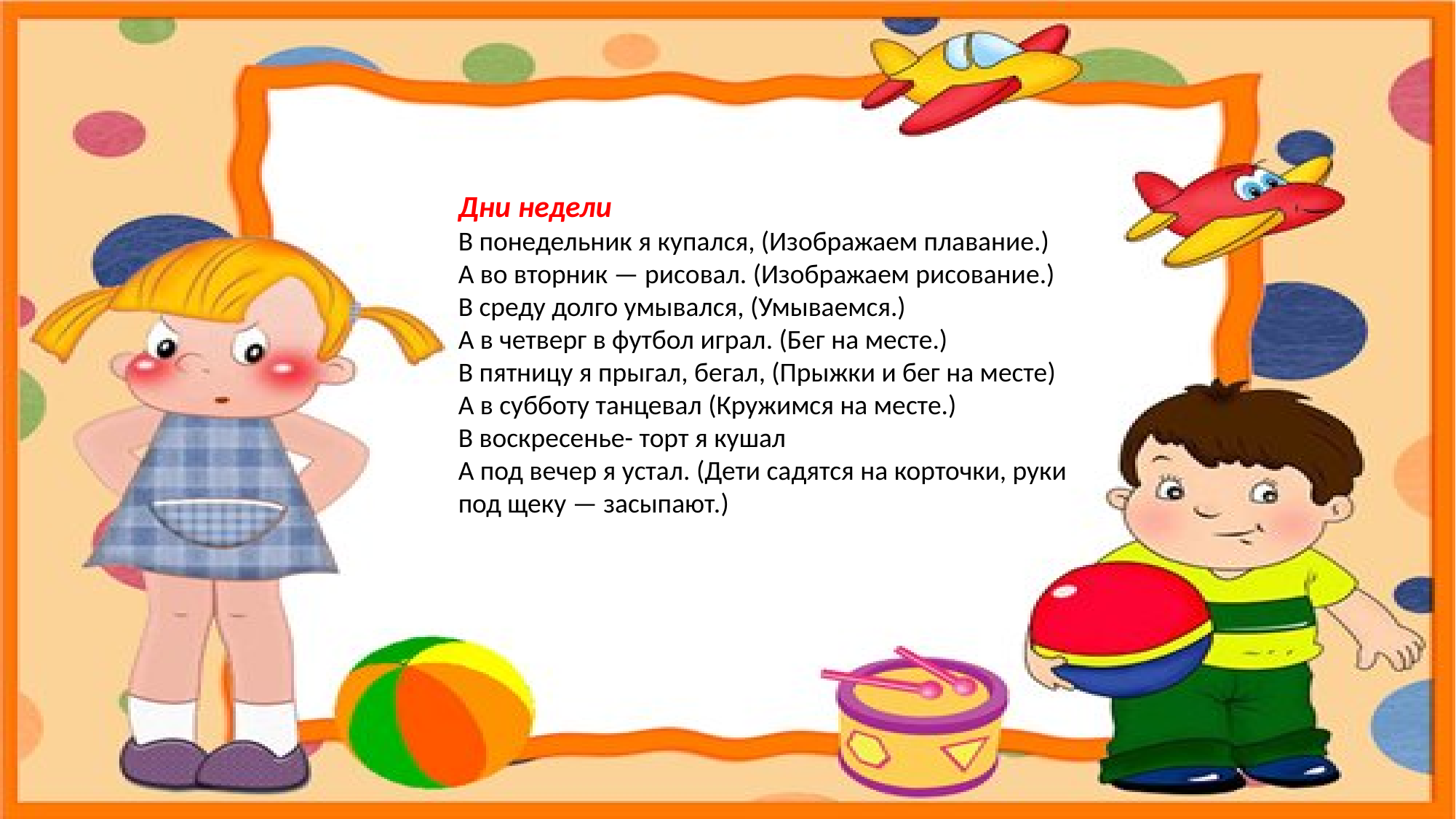

Дни недели
В понедельник я купался, (Изображаем плавание.) 
А во вторник — рисовал. (Изображаем рисование.) 
В среду долго умывался, (Умываемся.) 
А в четверг в футбол играл. (Бег на месте.) 
В пятницу я прыгал, бегал, (Прыжки и бег на месте)
А в субботу танцевал (Кружимся на месте.) 
В воскресенье- торт я кушал
А под вечер я устал. (Дети садятся на корточки, руки под щеку — засыпают.)